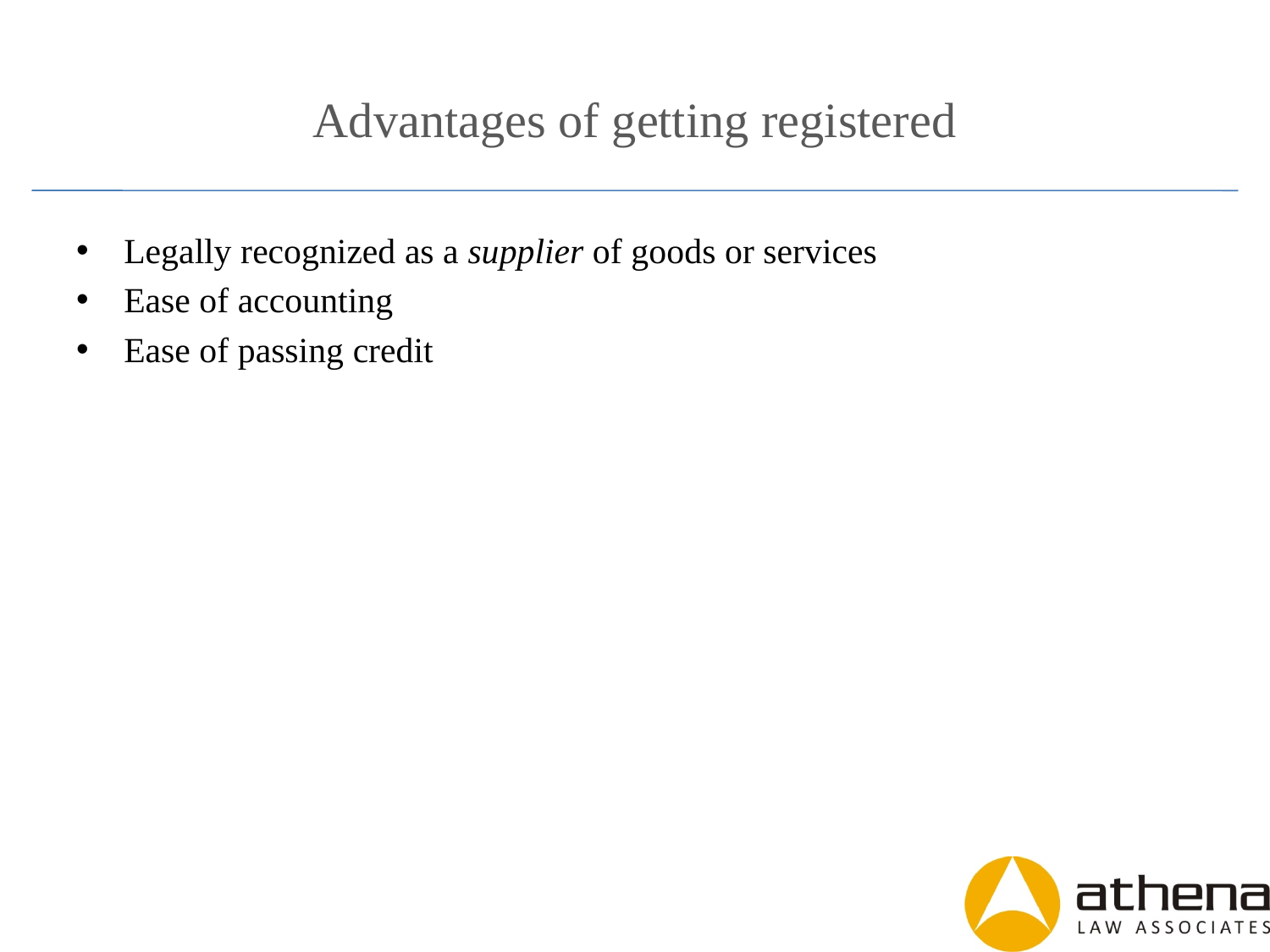

# Advantages of getting registered
Legally recognized as a supplier of goods or services
Ease of accounting
Ease of passing credit